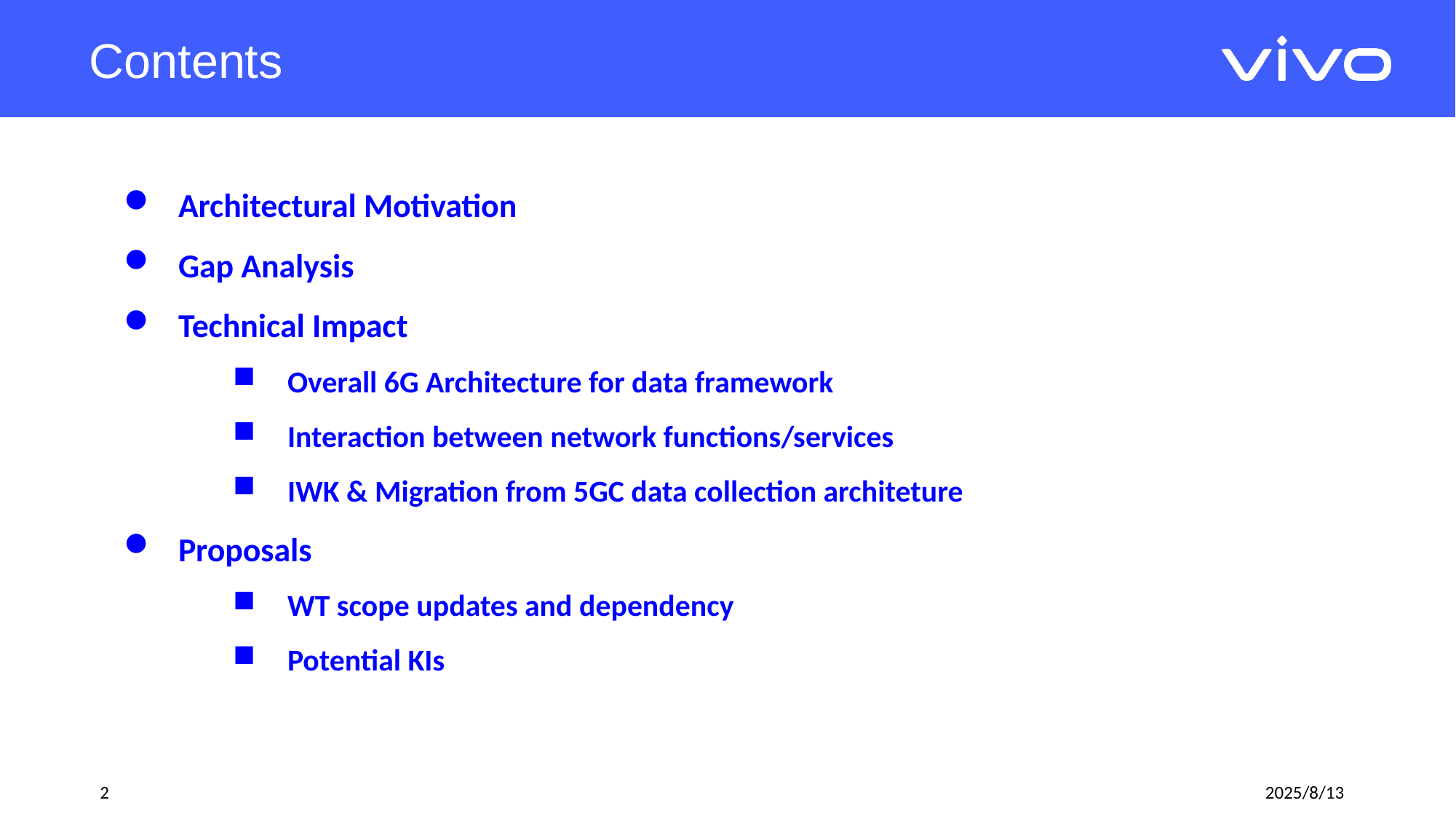

Contents
Architectural Motivation
Gap Analysis
Technical Impact
Overall 6G Architecture for data framework
Interaction between network functions/services
IWK & Migration from 5GC data collection architeture
Proposals
WT scope updates and dependency
Potential KIs